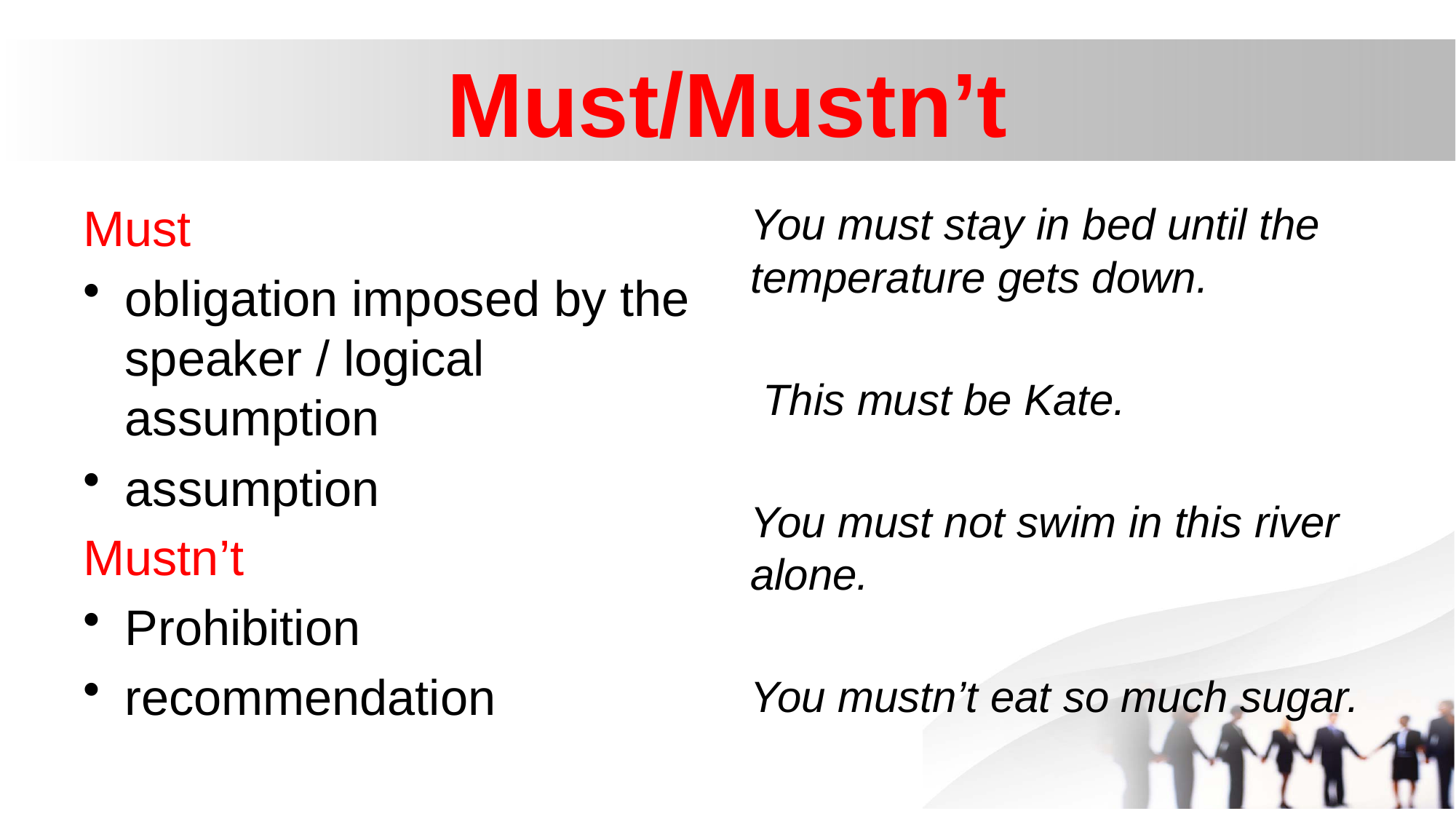

# Must/Mustn’t
Must
obligation imposed by the speaker / logical assumption
assumption
Mustn’t
Prohibition
recommendation
You must stay in bed until the temperature gets down.

 This must be Kate.

You must not swim in this river alone.

You mustn’t eat so much sugar.